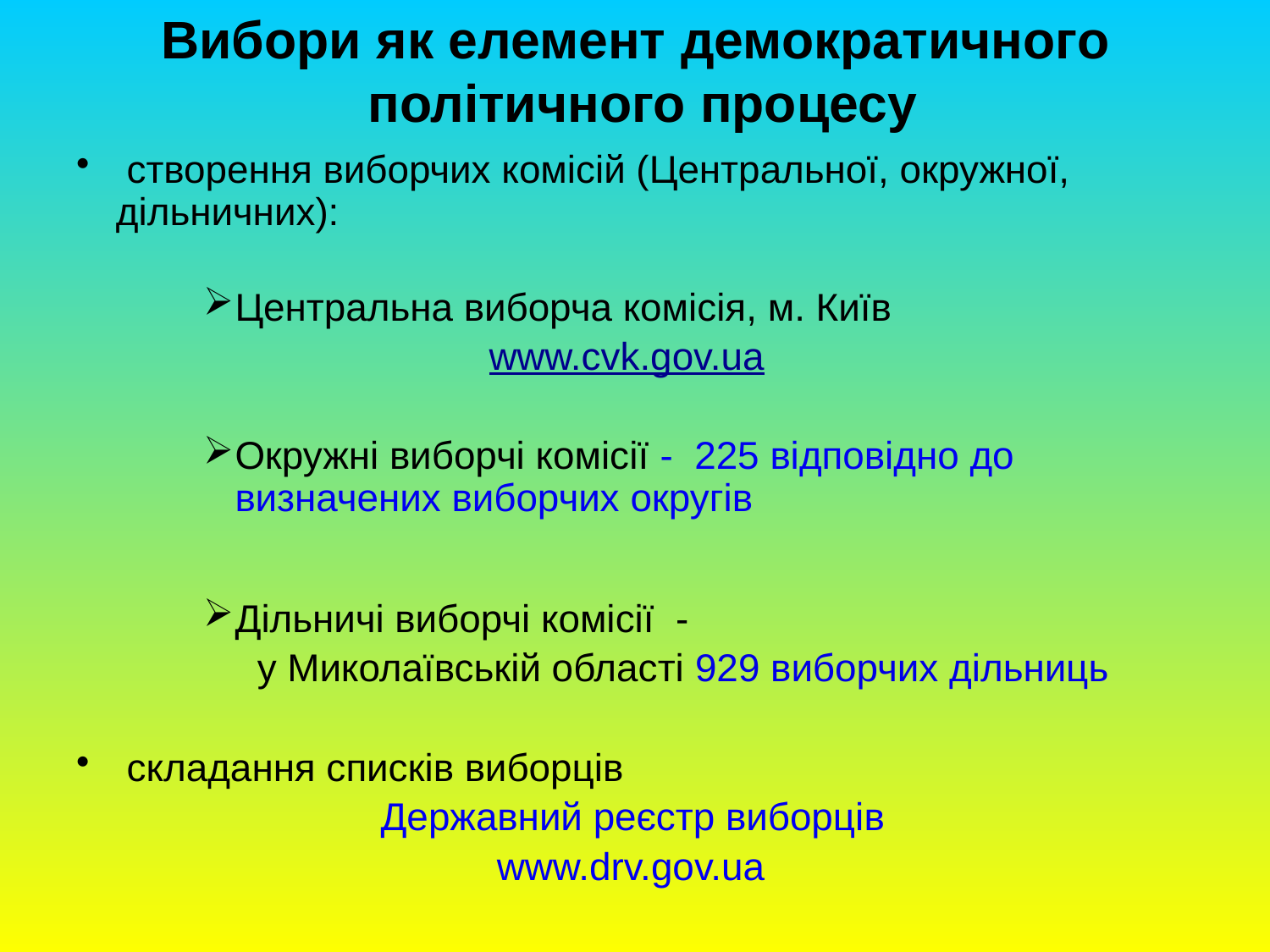

# Вибори як елемент демократичного політичного процесу
 створення виборчих комісій (Центральної, окружної, дільничних):

Центральна виборча комісія, м. Київ
			www.cvk.gov.ua

Окружні виборчі комісії -  225 відповідно до визначених виборчих округів

Дільничі виборчі комісії  -
     у Миколаївській області 929 виборчих дільниць

 складання списків виборців
     		 Державний реєстр виборців
				www.drv.gov.ua